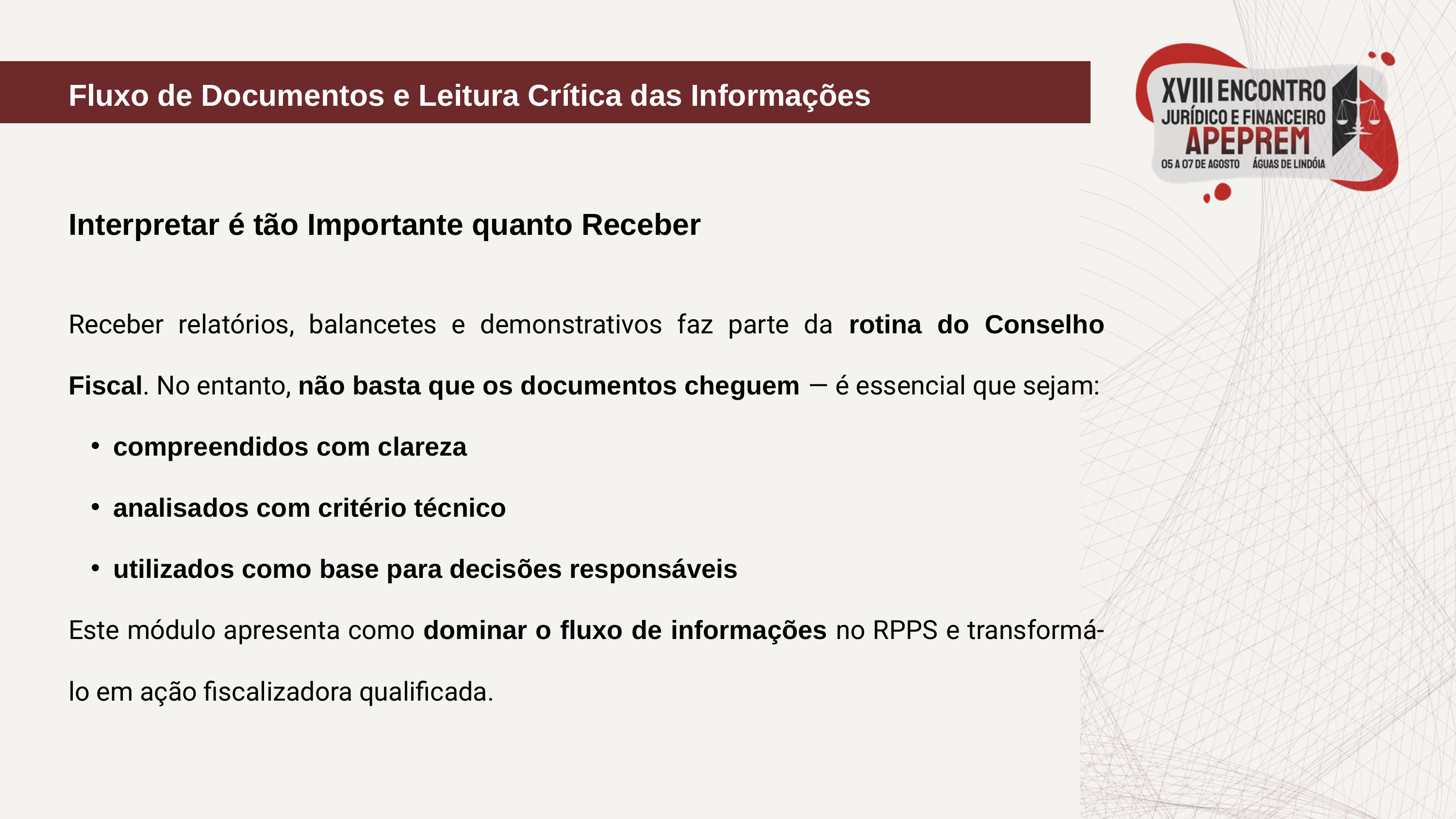

Fluxo de Documentos e Leitura Crítica das Informações
Interpretar é tão Importante quanto Receber
Receber relatórios, balancetes e demonstrativos faz parte da rotina do Conselho Fiscal. No entanto, não basta que os documentos cheguem — é essencial que sejam:
compreendidos com clareza
analisados com critério técnico
utilizados como base para decisões responsáveis
Este módulo apresenta como dominar o fluxo de informações no RPPS e transformá-lo em ação fiscalizadora qualificada.